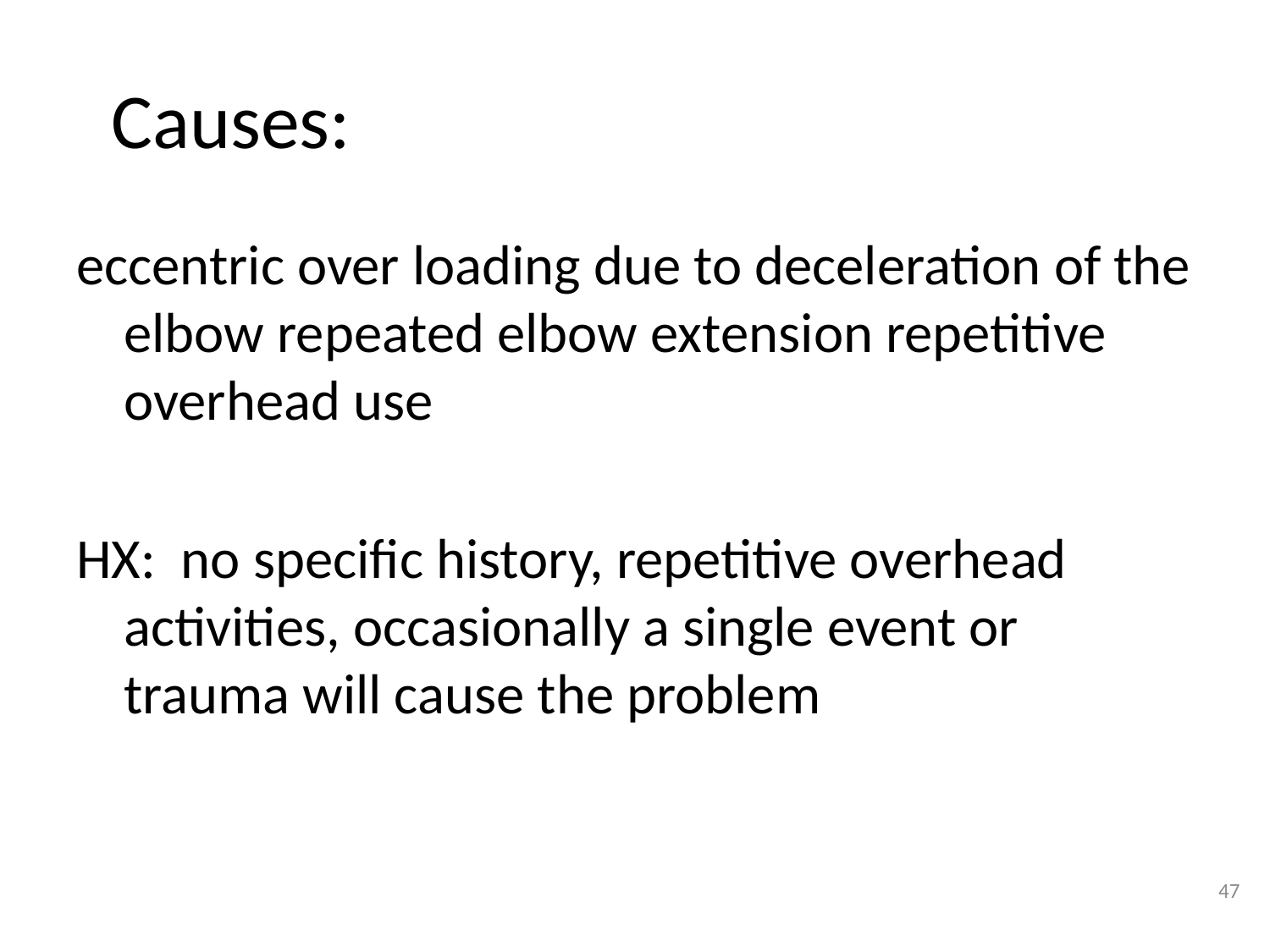

# Causes:
eccentric over loading due to deceleration of the elbow repeated elbow extension repetitive overhead use

HX:  no specific history, repetitive overhead activities, occasionally a single event or trauma will cause the problem
47